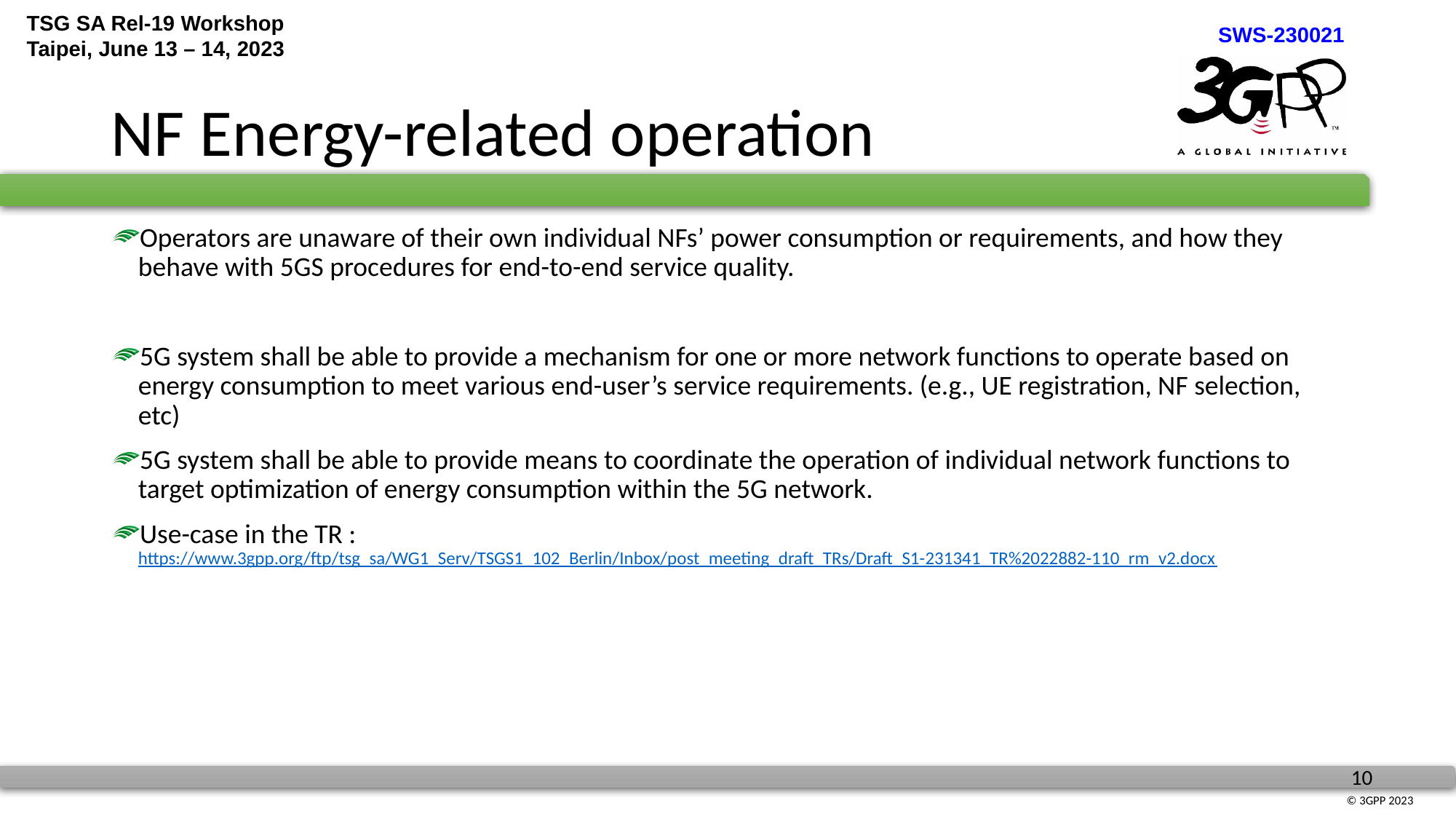

# NF Energy-related operation
Operators are unaware of their own individual NFs’ power consumption or requirements, and how they behave with 5GS procedures for end-to-end service quality.

5G system shall be able to provide a mechanism for one or more network functions to operate based on energy consumption to meet various end-user’s service requirements. (e.g., UE registration, NF selection, etc)
5G system shall be able to provide means to coordinate the operation of individual network functions to target optimization of energy consumption within the 5G network.
Use-case in the TR : https://www.3gpp.org/ftp/tsg_sa/WG1_Serv/TSGS1_102_Berlin/Inbox/post_meeting_draft_TRs/Draft_S1-231341_TR%2022882-110_rm_v2.docx